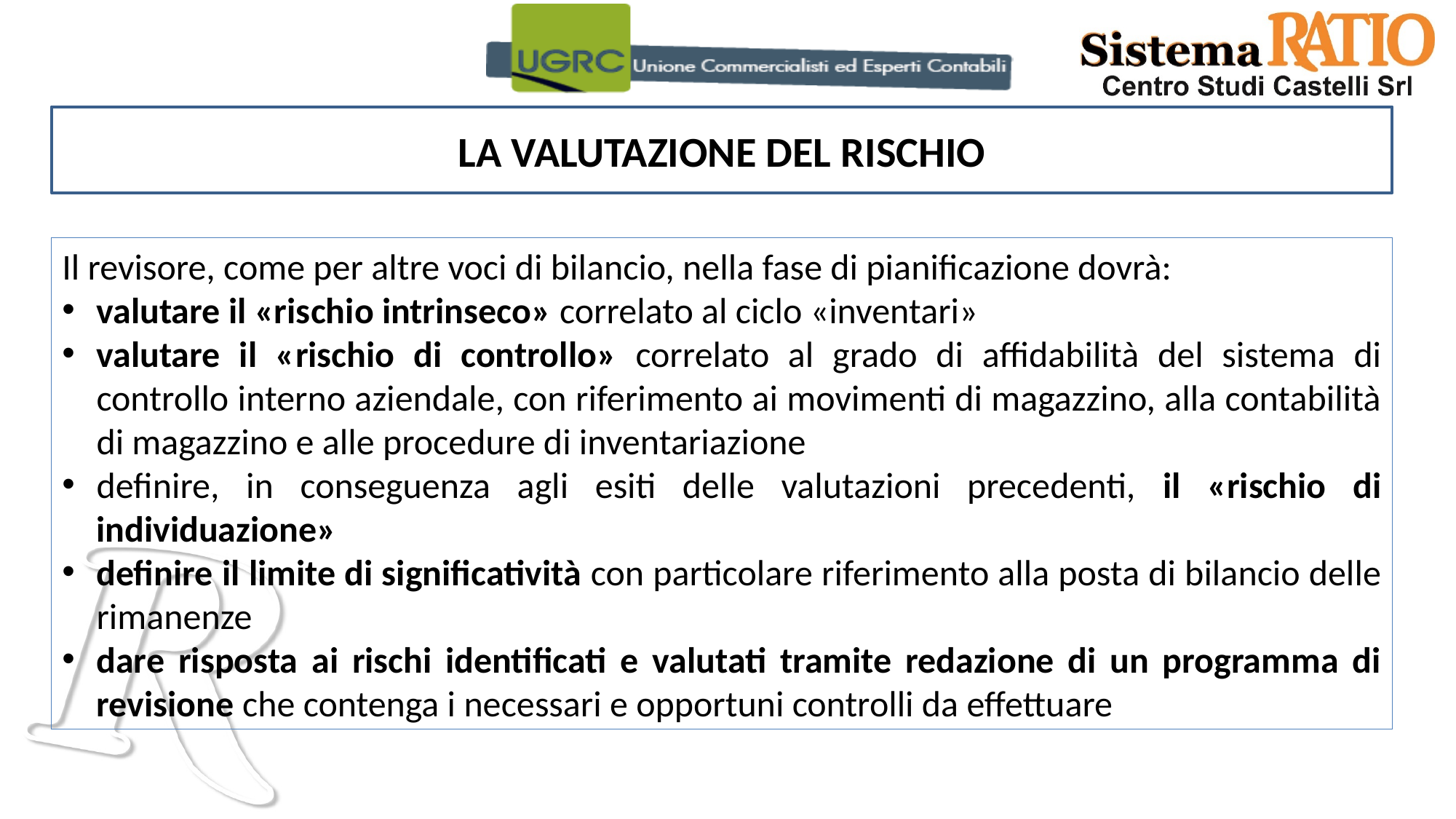

LA VALUTAZIONE DEL RISCHIO
Il revisore, come per altre voci di bilancio, nella fase di pianificazione dovrà:
valutare il «rischio intrinseco» correlato al ciclo «inventari»
valutare il «rischio di controllo» correlato al grado di affidabilità del sistema di controllo interno aziendale, con riferimento ai movimenti di magazzino, alla contabilità di magazzino e alle procedure di inventariazione
definire, in conseguenza agli esiti delle valutazioni precedenti, il «rischio di individuazione»
definire il limite di significatività con particolare riferimento alla posta di bilancio delle rimanenze
dare risposta ai rischi identificati e valutati tramite redazione di un programma di revisione che contenga i necessari e opportuni controlli da effettuare